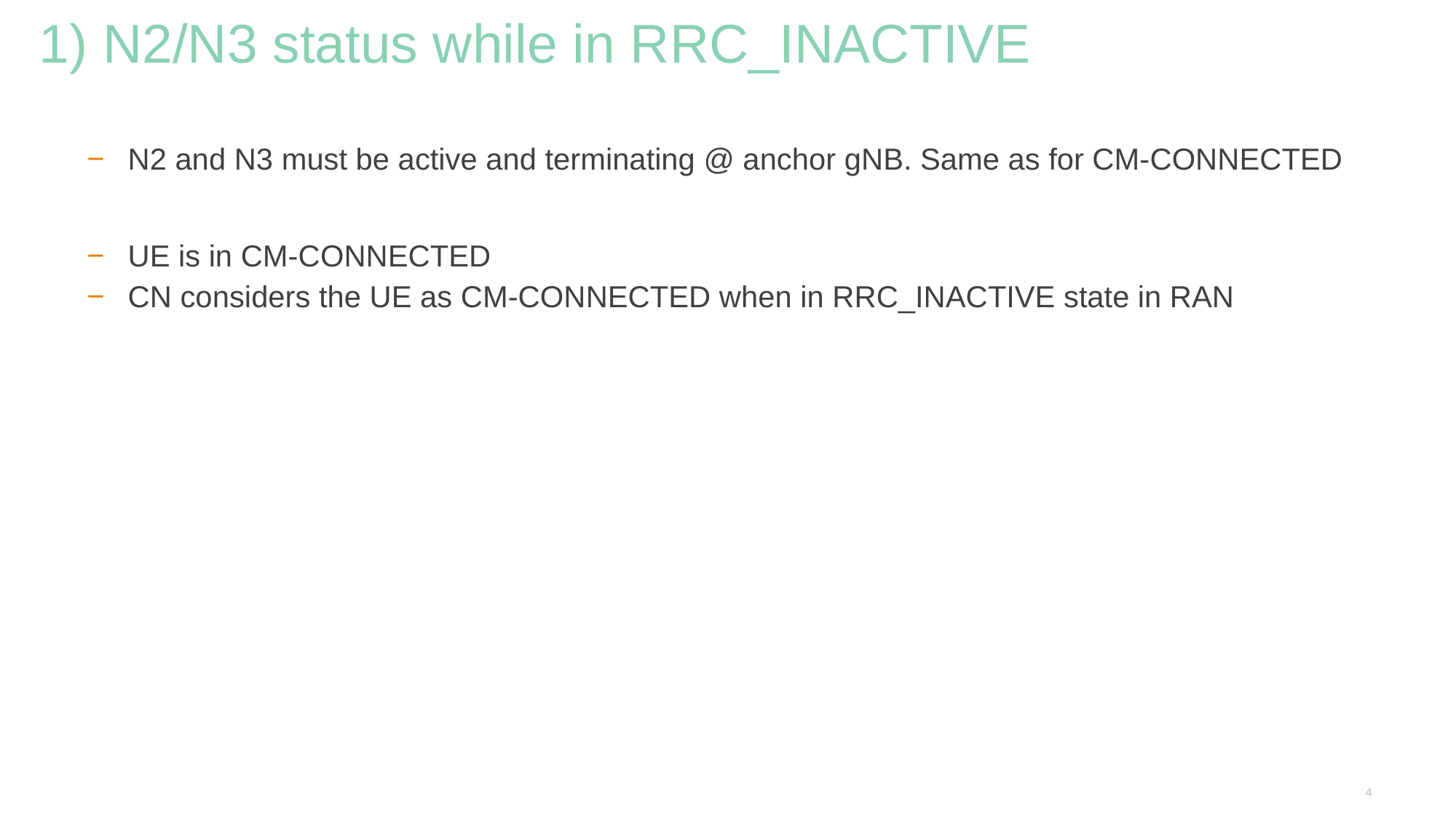

# 1) N2/N3 status while in RRC_INACTIVE

N2 and N3 must be active and terminating @ anchor gNB. Same as for CM-CONNECTED

UE is in CM-CONNECTED
CN considers the UE as CM-CONNECTED when in RRC_INACTIVE state in RAN